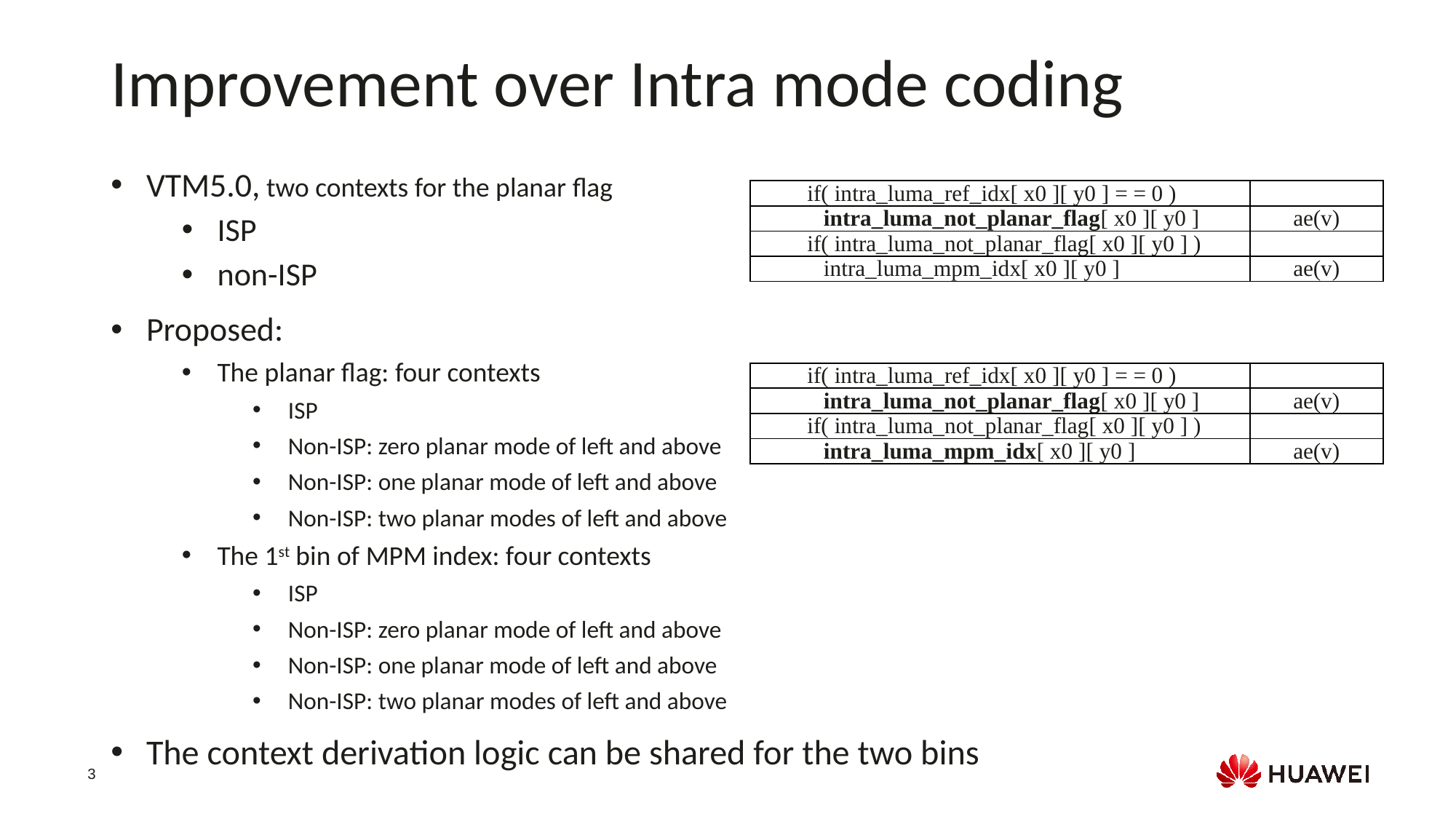

# Improvement over Intra mode coding
VTM5.0, two contexts for the planar flag
ISP
non-ISP
Proposed:
The planar flag: four contexts
ISP
Non-ISP: zero planar mode of left and above
Non-ISP: one planar mode of left and above
Non-ISP: two planar modes of left and above
The 1st bin of MPM index: four contexts
ISP
Non-ISP: zero planar mode of left and above
Non-ISP: one planar mode of left and above
Non-ISP: two planar modes of left and above
The context derivation logic can be shared for the two bins
| if( intra\_luma\_ref\_idx[ x0 ][ y0 ] = = 0 ) |  |
| --- | --- |
| intra\_luma\_not\_planar\_flag[ x0 ][ y0 ] | ae(v) |
| if( intra\_luma\_not\_planar\_flag[ x0 ][ y0 ] ) |  |
| intra\_luma\_mpm\_idx[ x0 ][ y0 ] | ae(v) |
| if( intra\_luma\_ref\_idx[ x0 ][ y0 ] = = 0 ) |  |
| --- | --- |
| intra\_luma\_not\_planar\_flag[ x0 ][ y0 ] | ae(v) |
| if( intra\_luma\_not\_planar\_flag[ x0 ][ y0 ] ) |  |
| intra\_luma\_mpm\_idx[ x0 ][ y0 ] | ae(v) |